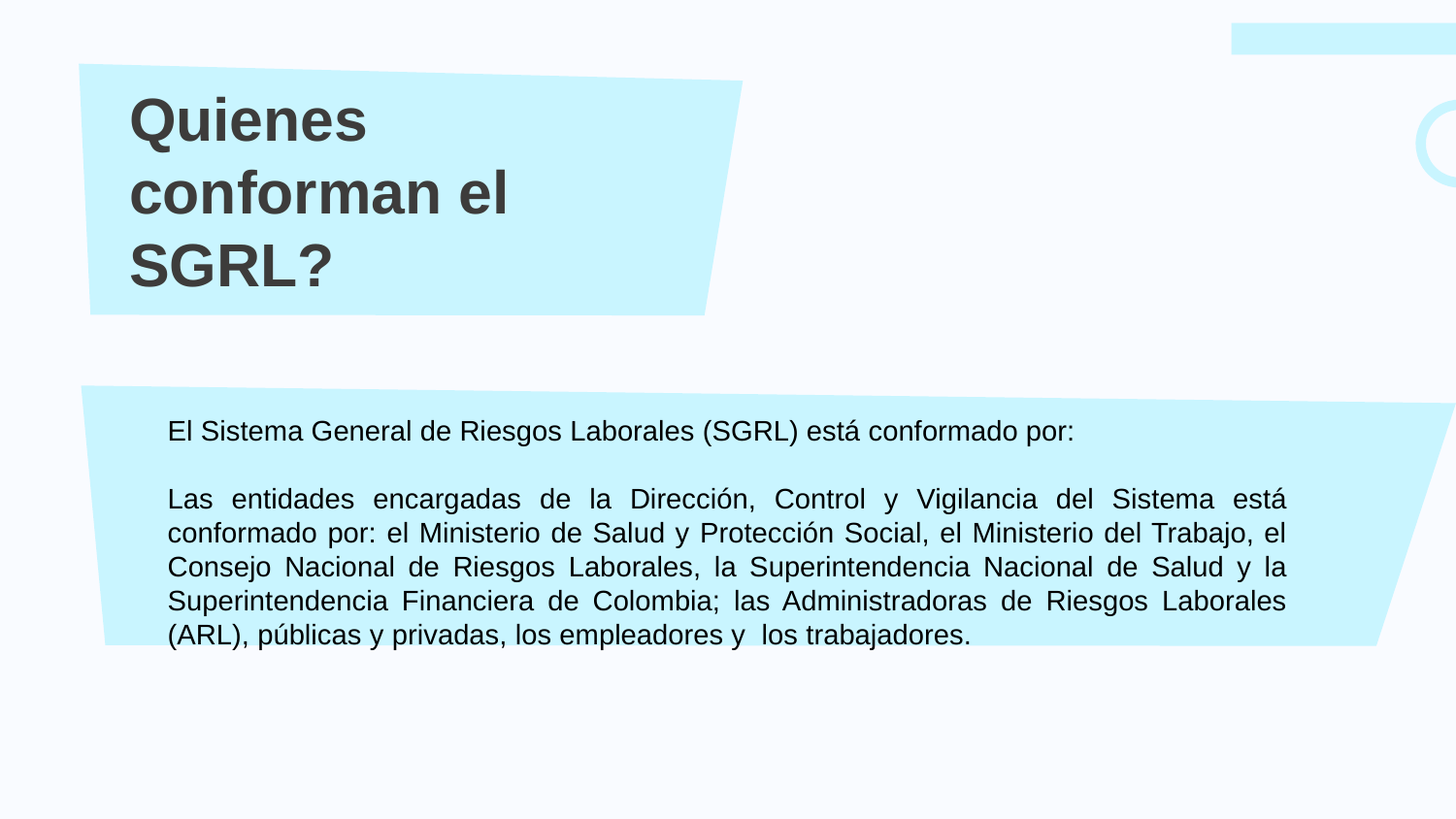

# Quienes  conforman el SGRL?

El Sistema General de Riesgos Laborales (SGRL) está conformado por:

Las entidades encargadas de la Dirección, Control y Vigilancia del Sistema está conformado por: el Ministerio de Salud y Protección Social, el Ministerio del Trabajo, el Consejo Nacional de Riesgos Laborales, la Superintendencia Nacional de Salud y la Superintendencia Financiera de Colombia; las Administradoras de Riesgos Laborales (ARL), públicas y privadas, los empleadores y  los trabajadores.